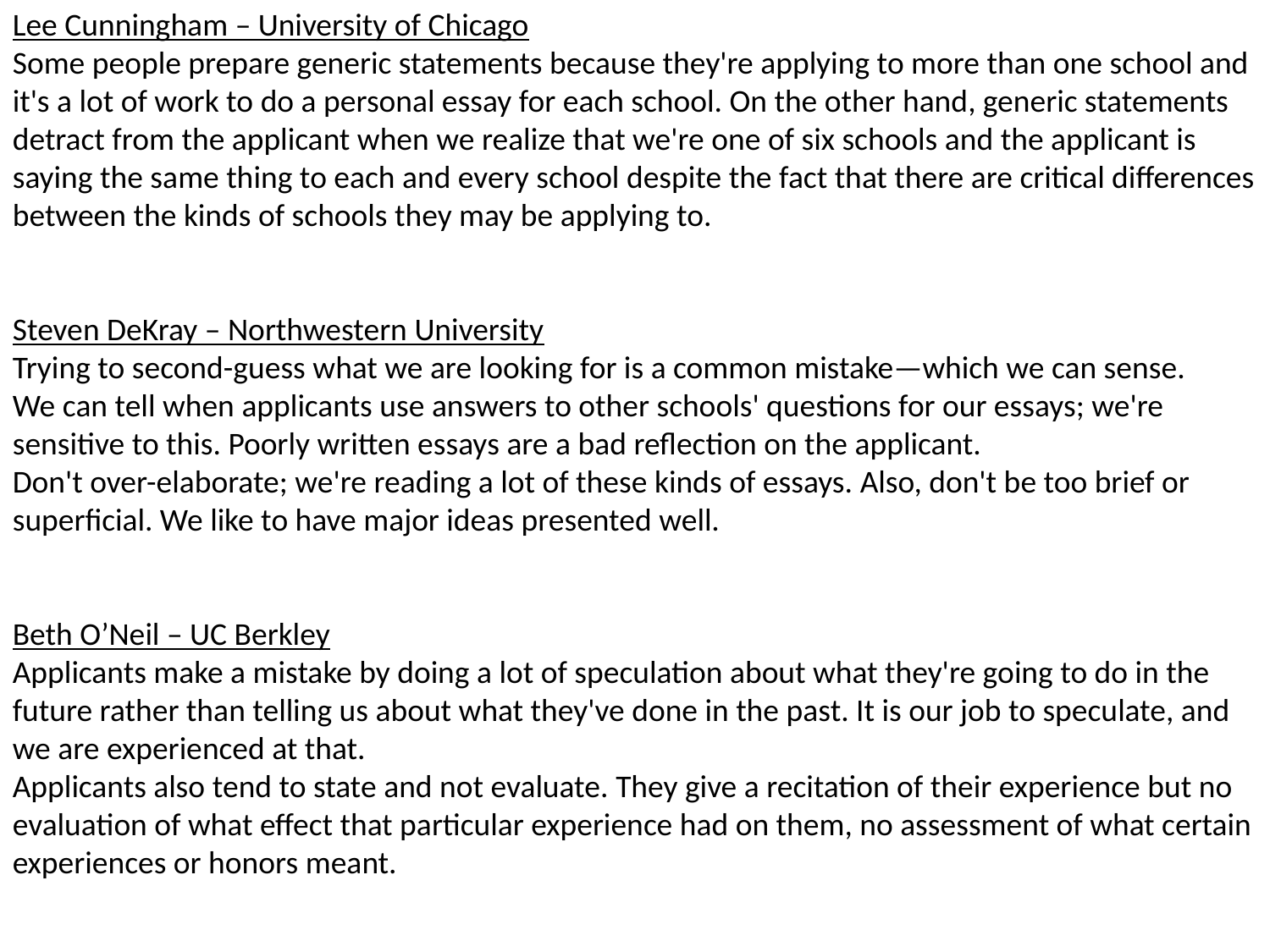

Lee Cunningham – University of Chicago
Some people prepare generic statements because they're applying to more than one school and it's a lot of work to do a personal essay for each school. On the other hand, generic statements detract from the applicant when we realize that we're one of six schools and the applicant is saying the same thing to each and every school despite the fact that there are critical differences between the kinds of schools they may be applying to.

Steven DeKray – Northwestern University
Trying to second-guess what we are looking for is a common mistake—which we can sense.
We can tell when applicants use answers to other schools' questions for our essays; we're sensitive to this. Poorly written essays are a bad reflection on the applicant.
Don't over-elaborate; we're reading a lot of these kinds of essays. Also, don't be too brief or superficial. We like to have major ideas presented well.

Beth O’Neil – UC Berkley
Applicants make a mistake by doing a lot of speculation about what they're going to do in the future rather than telling us about what they've done in the past. It is our job to speculate, and we are experienced at that.
Applicants also tend to state and not evaluate. They give a recitation of their experience but no evaluation of what effect that particular experience had on them, no assessment of what certain experiences or honors meant.